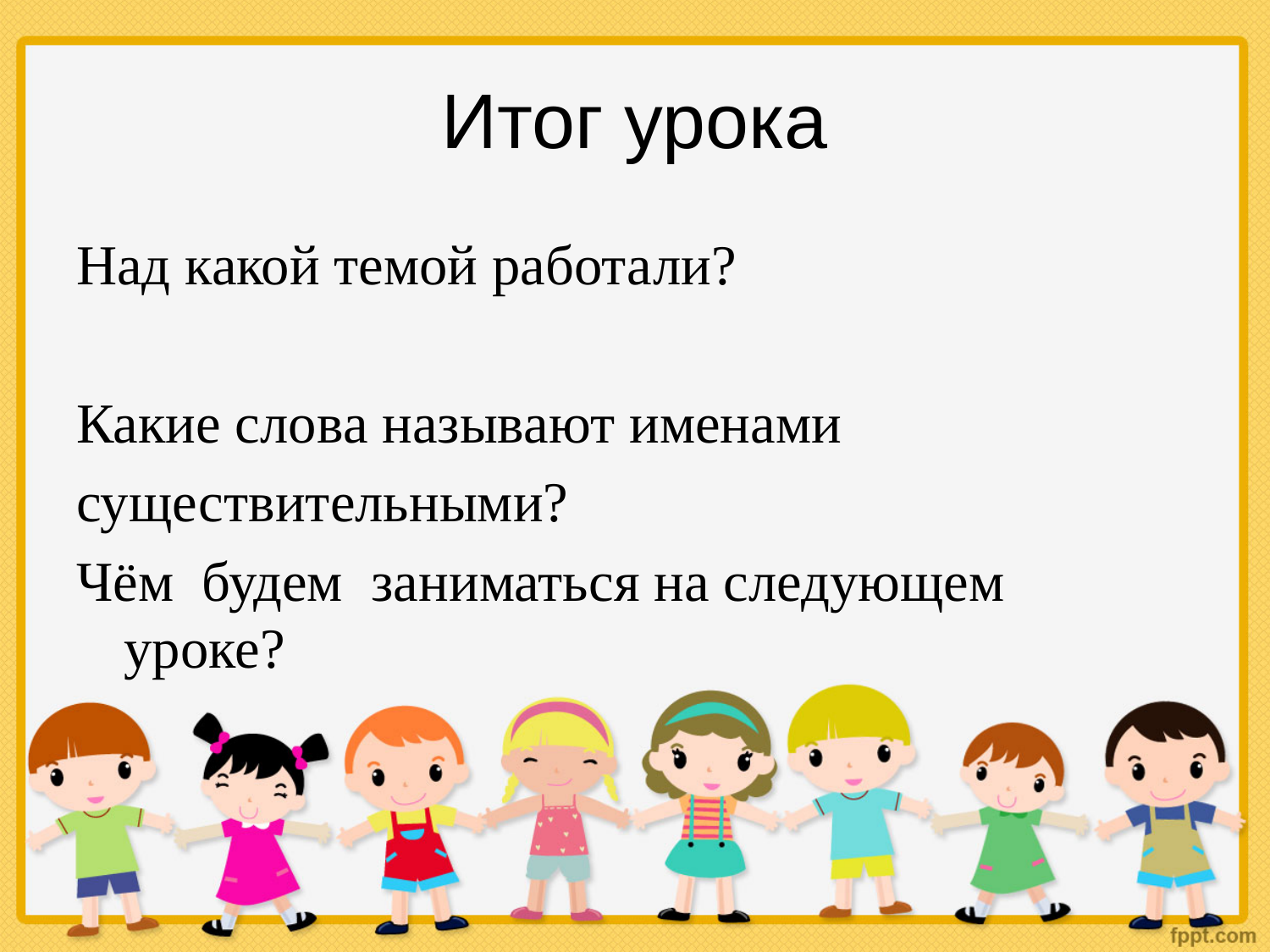

# Итог урока
Над какой темой работали?

Какие слова называют именами
существительными?
Чём  будем  заниматься на следующем  уроке?